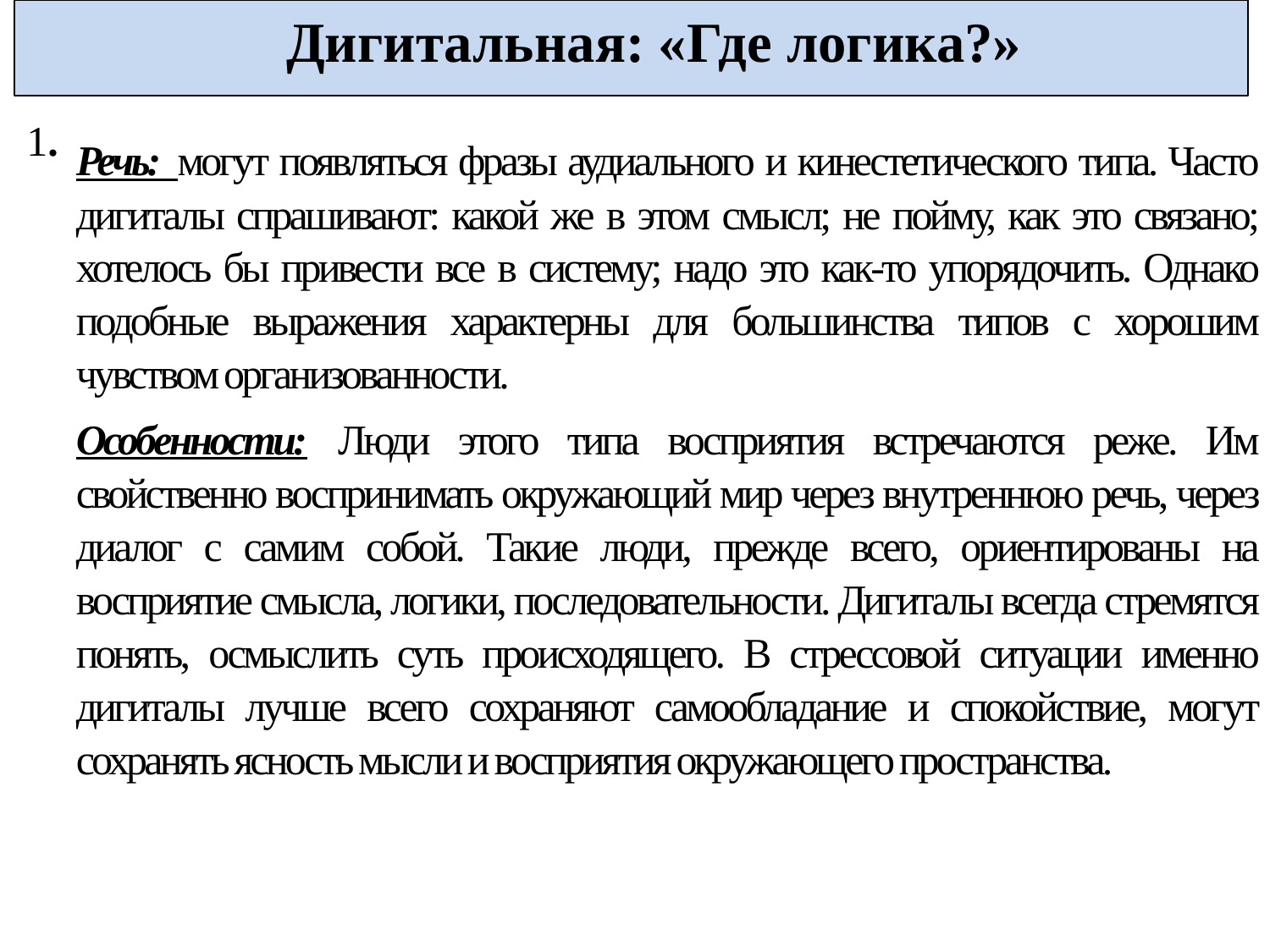

Дигитальная: «Где логика?»
1.
Речь: могут появляться фразы аудиального и кинестетического типа. Часто дигиталы спрашивают: какой же в этом смысл; не пойму, как это связано; хотелось бы привести все в систему; надо это как-то упорядочить. Однако подобные выражения характерны для большинства типов с хорошим чувством организованности.
Особенности: Люди этого типа восприятия встречаются реже. Им свойственно воспринимать окружающий мир через внутреннюю речь, через диалог с самим собой. Такие люди, прежде всего, ориентированы на восприятие смысла, логики, последовательности. Дигиталы всегда стремятся понять, осмыслить суть происходящего. В стрессовой ситуации именно дигиталы лучше всего сохраняют самообладание и спокойствие, могут сохранять ясность мысли и восприятия окружающего пространства.